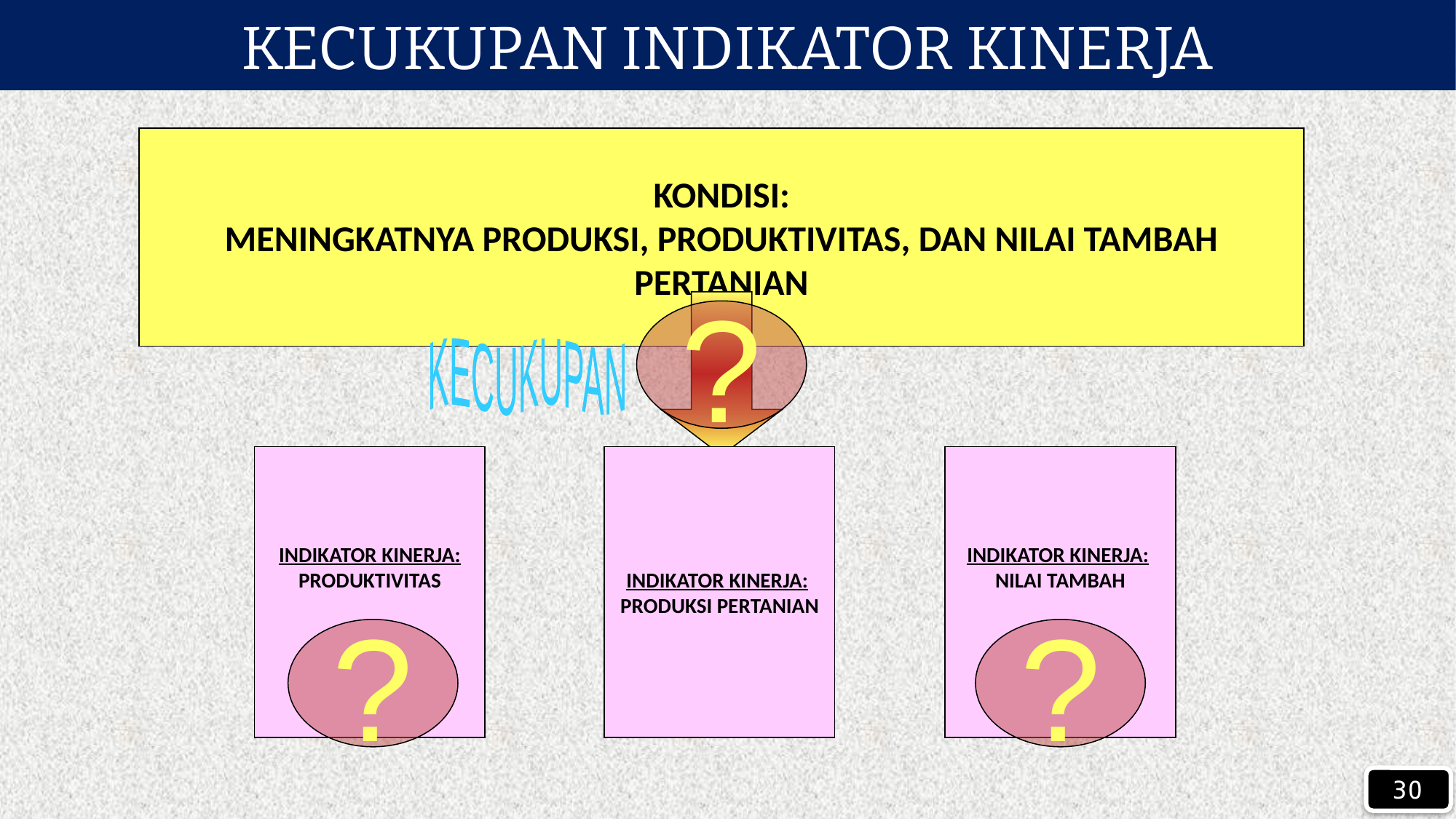

KECUKUPAN INDIKATOR KINERJA
KONDISI:
MENINGKATNYA PRODUKSI, PRODUKTIVITAS, DAN NILAI TAMBAH PERTANIAN
?

KECUKUPAN
INDIKATOR KINERJA: PRODUKTIVITAS

INDIKATOR KINERJA:
PRODUKSI PERTANIAN
INDIKATOR KINERJA:
NILAI TAMBAH

?
?
30